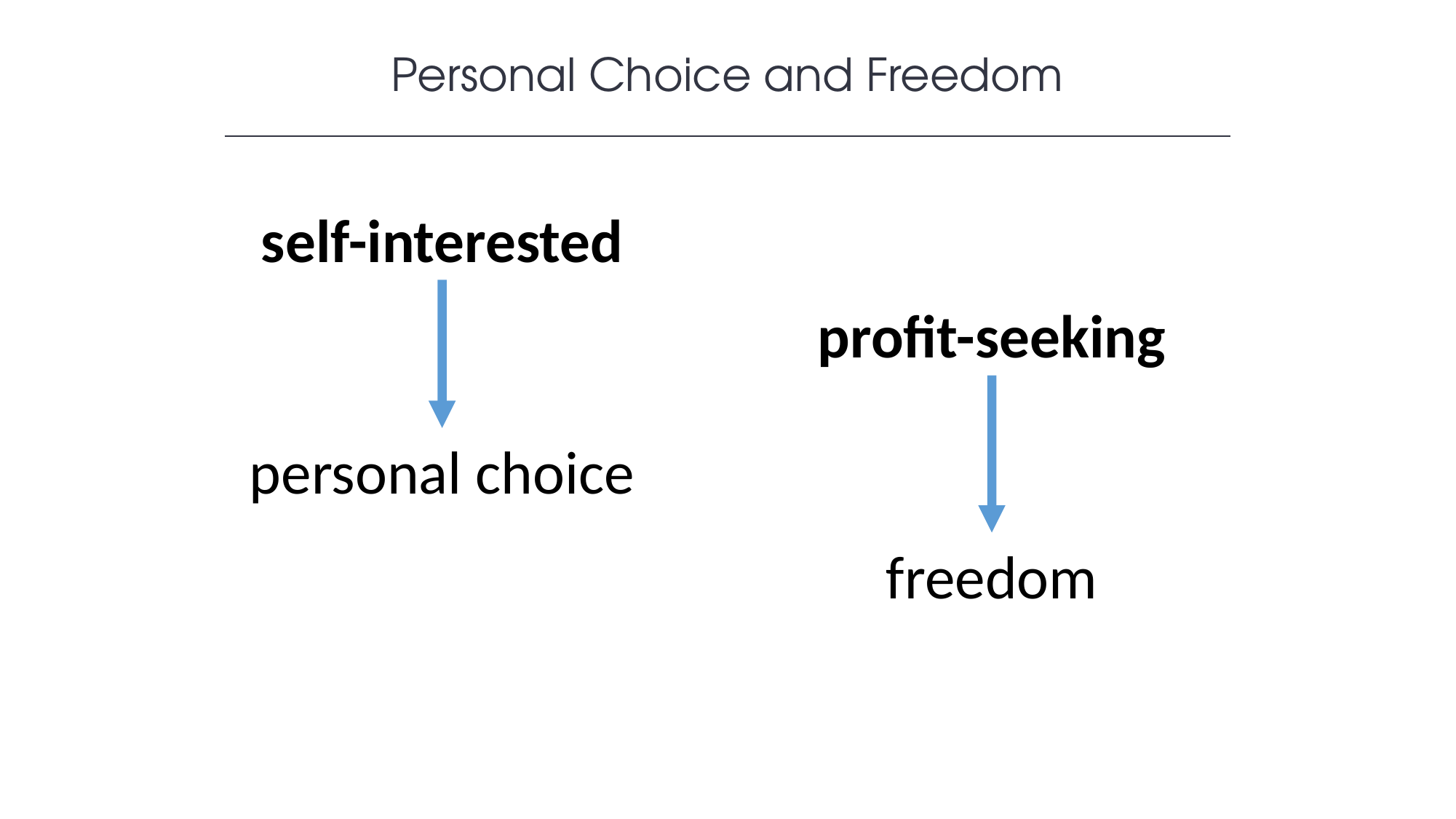

Personal Choice and Freedom
self-interested
profit-seeking
personal choice
freedom